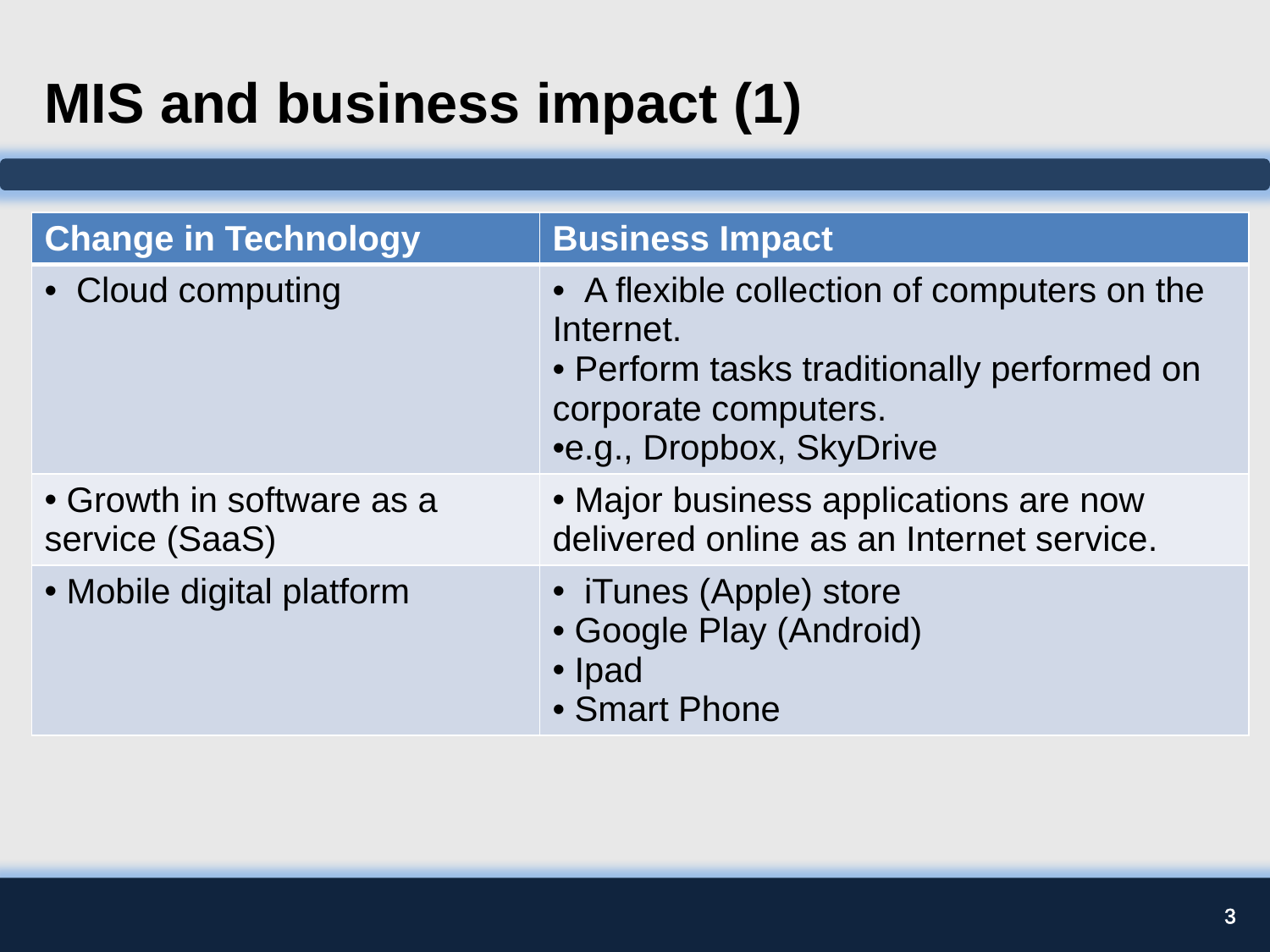

# MIS and business impact (1)
| Change in Technology | Business Impact |
| --- | --- |
| Cloud computing | A flexible collection of computers on the Internet. Perform tasks traditionally performed on corporate computers. e.g., Dropbox, SkyDrive |
| Growth in software as a service (SaaS) | Major business applications are now delivered online as an Internet service. |
| Mobile digital platform | iTunes (Apple) store Google Play (Android) Ipad Smart Phone |
3